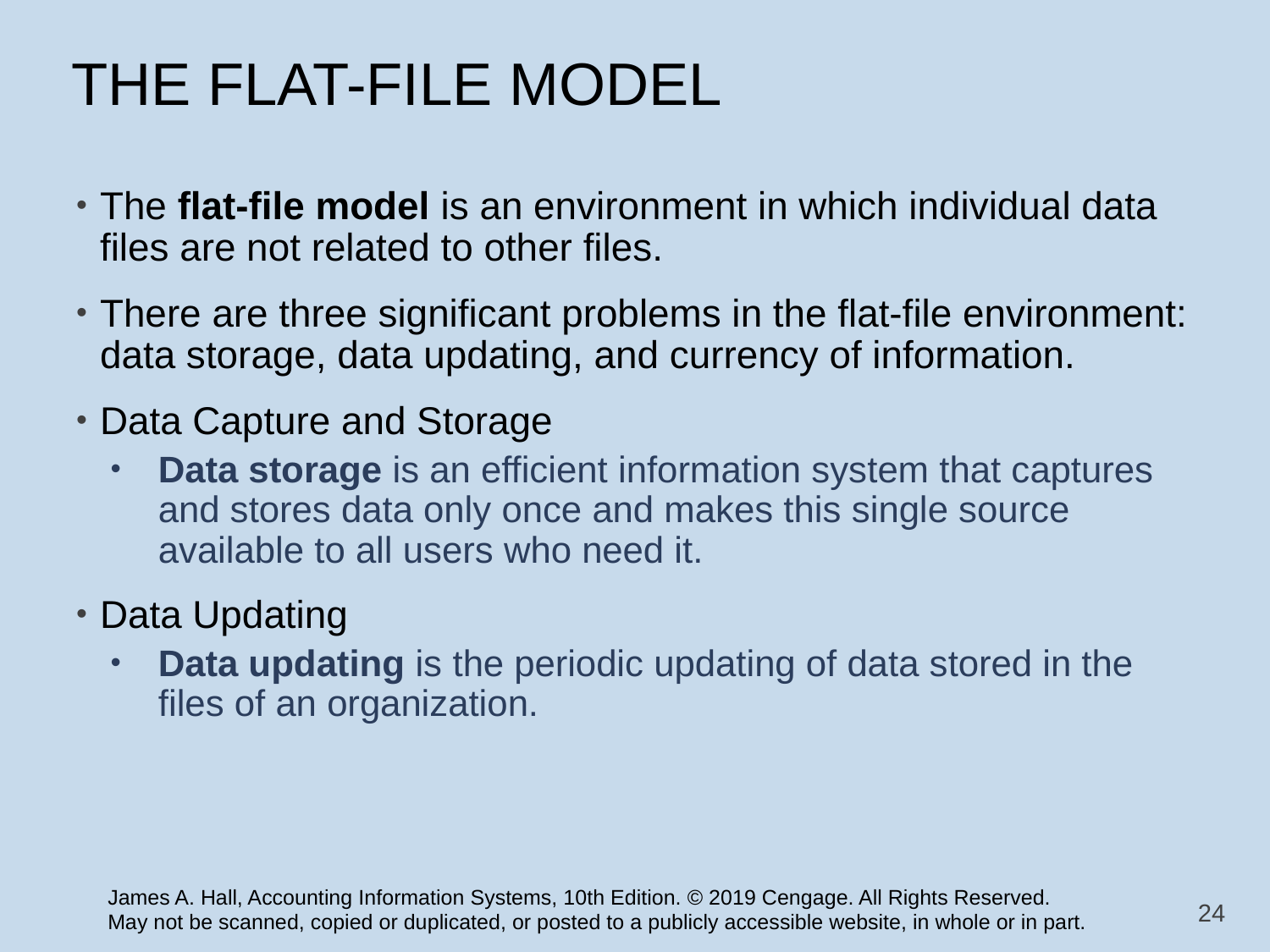

# THE FLAT-FILE MODEL
The flat-file model is an environment in which individual data files are not related to other files.
There are three significant problems in the flat-file environment: data storage, data updating, and currency of information.
Data Capture and Storage
Data storage is an efficient information system that captures and stores data only once and makes this single source available to all users who need it.
Data Updating
Data updating is the periodic updating of data stored in the files of an organization.
24